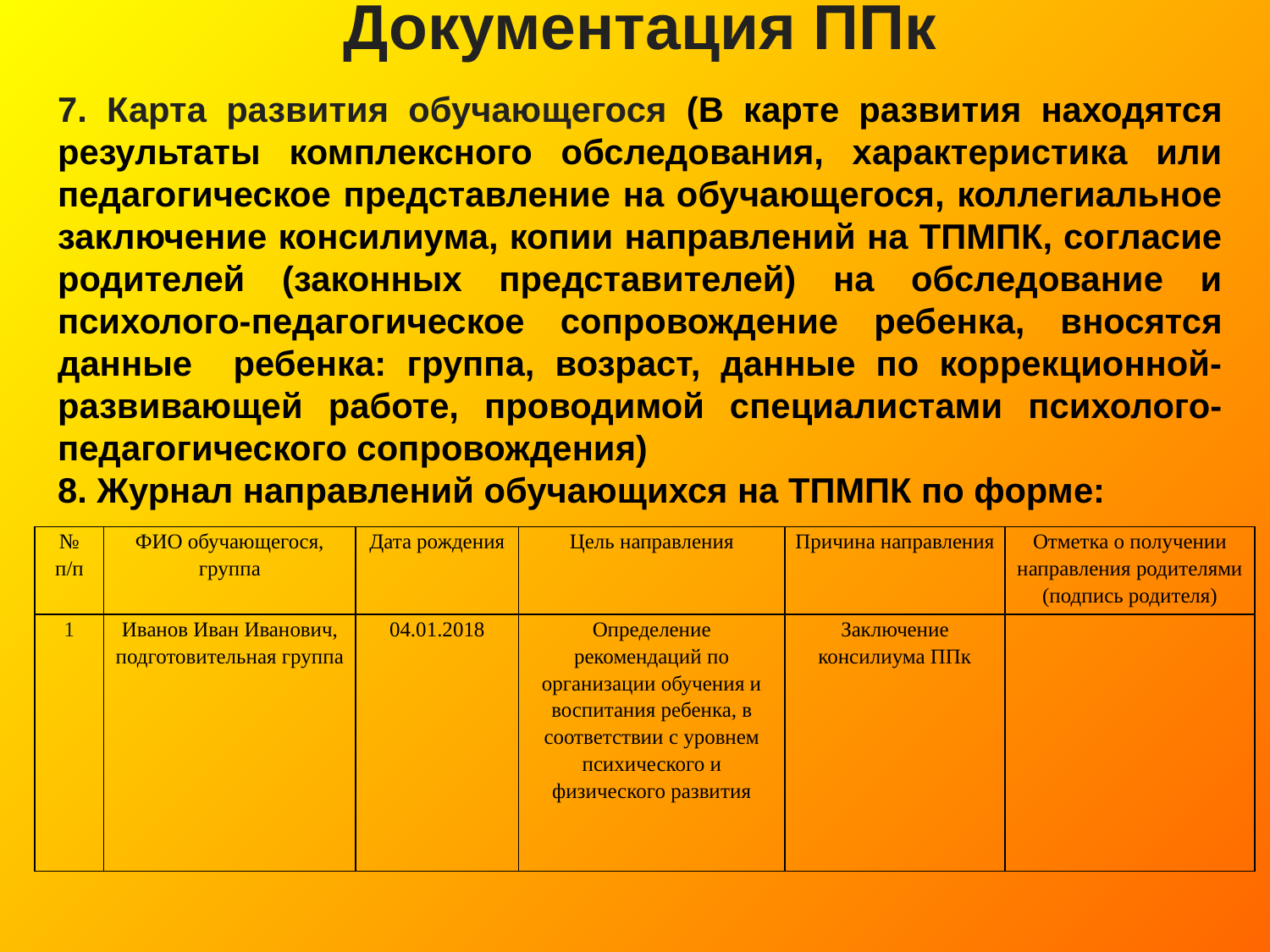

Документация ППк

7. Карта развития обучающегося (В карте развития находятся результаты комплексного обследования, характеристика или педагогическое представление на обучающегося, коллегиальное заключение консилиума, копии направлений на ТПМПК, согласие родителей (законных представителей) на обследование и психолого-педагогическое сопровождение ребенка, вносятся данные  ребенка: группа, возраст, данные по коррекционной-развивающей работе, проводимой специалистами психолого-педагогического сопровождения)
8. Журнал направлений обучающихся на ТПМПК по форме:

| № п/п | ФИО обучающегося, группа | Дата рождения | Цель направления | Причина направления | Отметка о получении направления родителями (подпись родителя) |
| --- | --- | --- | --- | --- | --- |
| 1 | Иванов Иван Иванович, подготовительная группа | 04.01.2018 | Определение рекомендаций по организации обучения и воспитания ребенка, в соответствии с уровнем психического и физического развития | Заключение консилиума ППк |  |